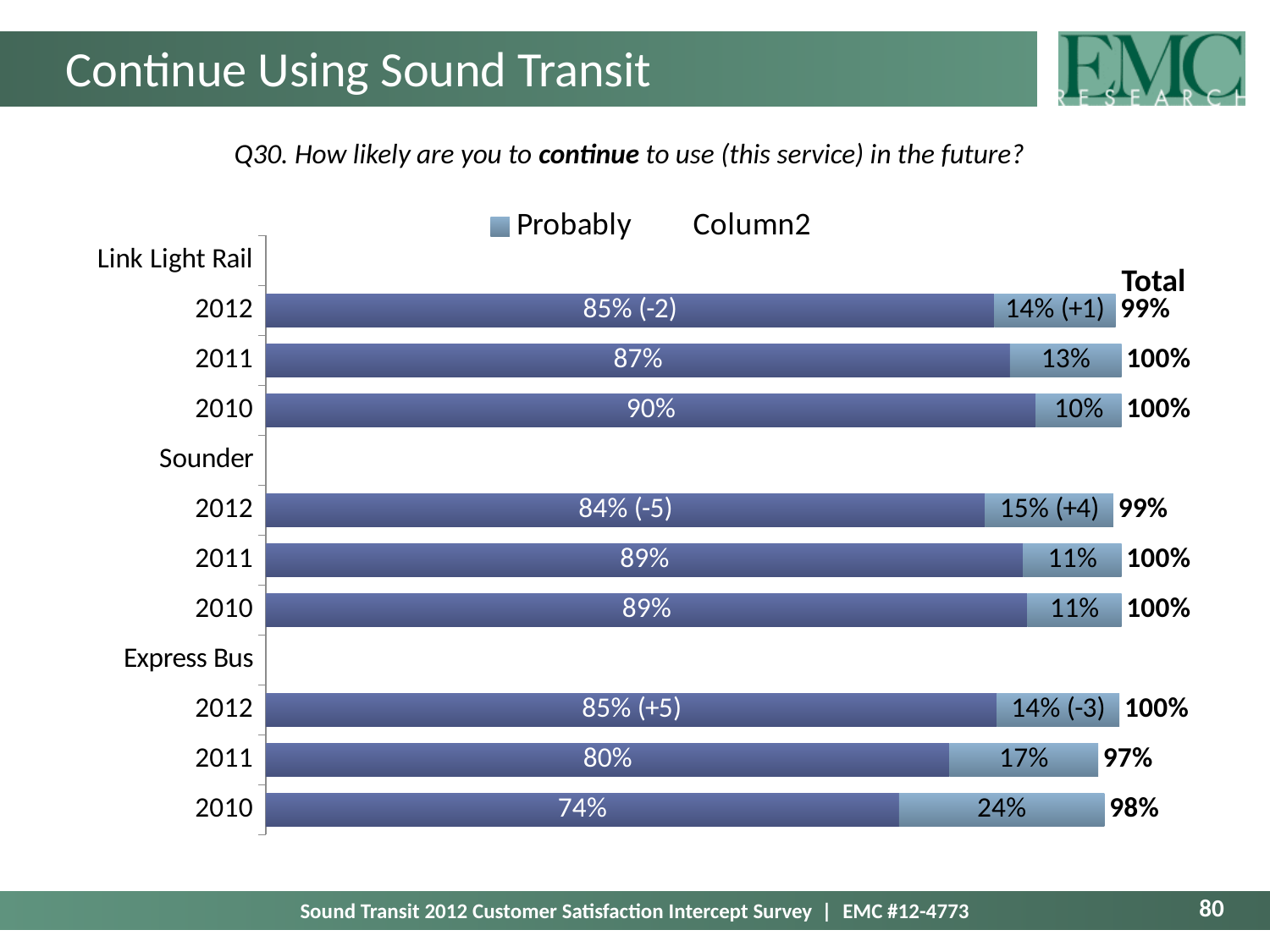

# Continue Using Sound Transit
Q30. How likely are you to continue to use (this service) in the future?

### Chart

| Category | Definitely | Probably | Column2 |
|---|---|---|---|
| Link Light Rail | None | None | None |
| 2012 | 0.8513086143414713 | 0.14166635077276923 | 0.9929749651142402 |
| 2011 | 0.8697521958377837 | 0.13024780416221632 | 1.0000000000000002 |
| 2010 | 0.9 | 0.1 | 1.0 |
| Sounder | None | None | None |
| 2012 | 0.8407447508166619 | 0.14970833570436154 | 0.9904530865210234 |
| 2011 | 0.8851674262723578 | 0.11483257372764233 | 1.0000000000000002 |
| 2010 | 0.89 | 0.11 | 1.0 |
| Express Bus | None | None | None |
| 2012 | 0.8545448098557241 | 0.14301261342855665 | 0.9975574232842808 |
| 2011 | 0.7988262097200302 | 0.1738772109726737 | 0.972703420692704 |
| 2010 | 0.7400000000000001 | 0.24000000000000002 | 0.98 |
Total